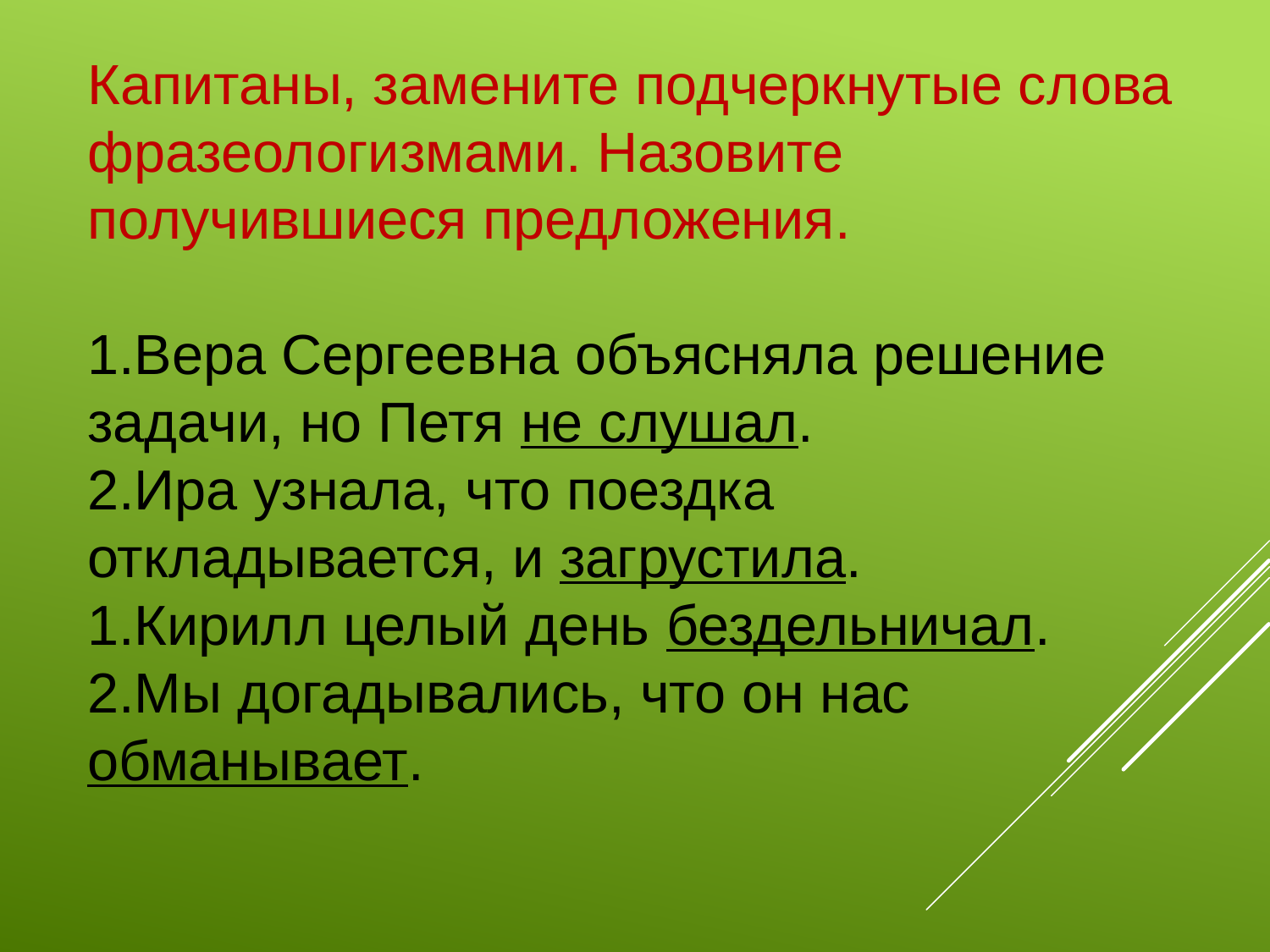

Капитаны, замените подчеркнутые слова фразеологизмами. Назовите получившиеся предложения.

1.Вера Сергеевна объясняла решение задачи, но Петя не слушал.
2.Ира узнала, что поездка откладывается, и загрустила.
1.Кирилл целый день бездельничал.
2.Мы догадывались, что он нас обманывает.